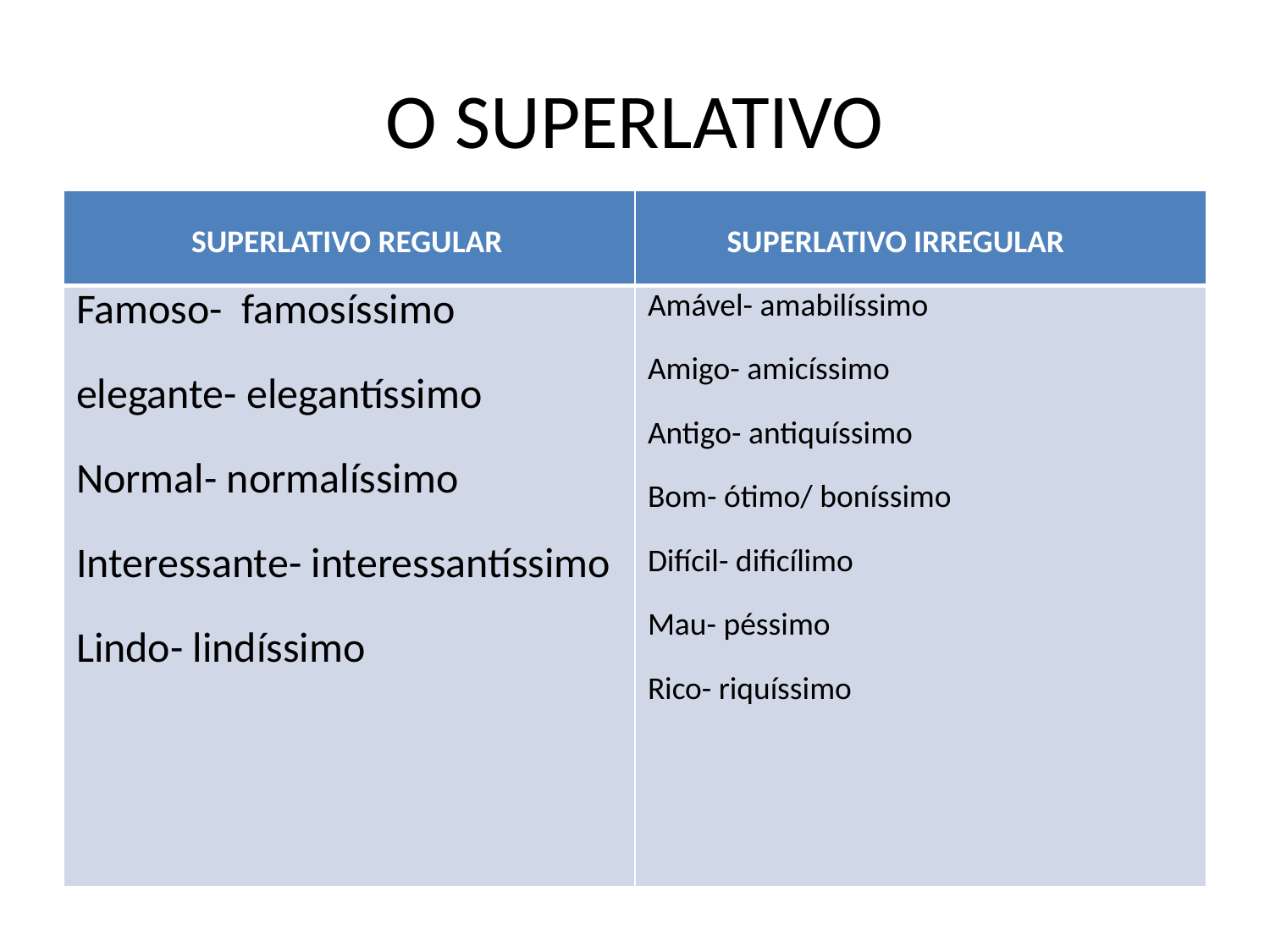

# O SUPERLATIVO
| SUPERLATIVO REGULAR | SUPERLATIVO IRREGULAR |
| --- | --- |
| Famoso- famosíssimo elegante- elegantíssimo Normal- normalíssimo Interessante- interessantíssimo Lindo- lindíssimo | Amável- amabilíssimo Amigo- amicíssimo Antigo- antiquíssimo Bom- ótimo/ boníssimo Difícil- dificílimo Mau- péssimo Rico- riquíssimo |